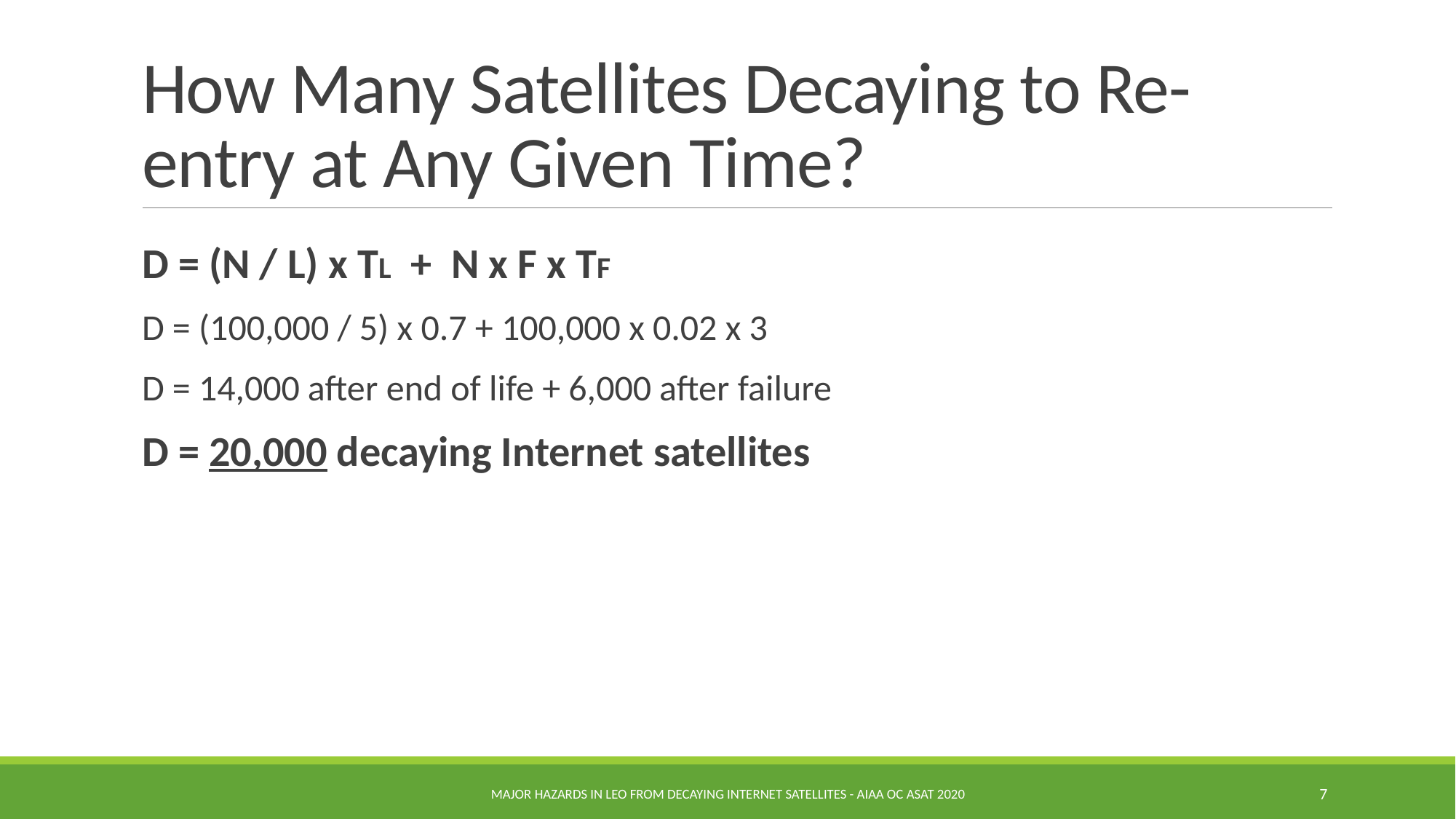

# How Many Satellites Decaying to Re-entry at Any Given Time?
D = (N / L) x TL  +  N x F x TF
D = (100,000 / 5) x 0.7 + 100,000 x 0.02 x 3
D = 14,000 after end of life + 6,000 after failure
D = 20,000 decaying Internet satellites
Major Hazards in LEO from Decaying Internet Satellites - AIAA OC ASAT 2020
7